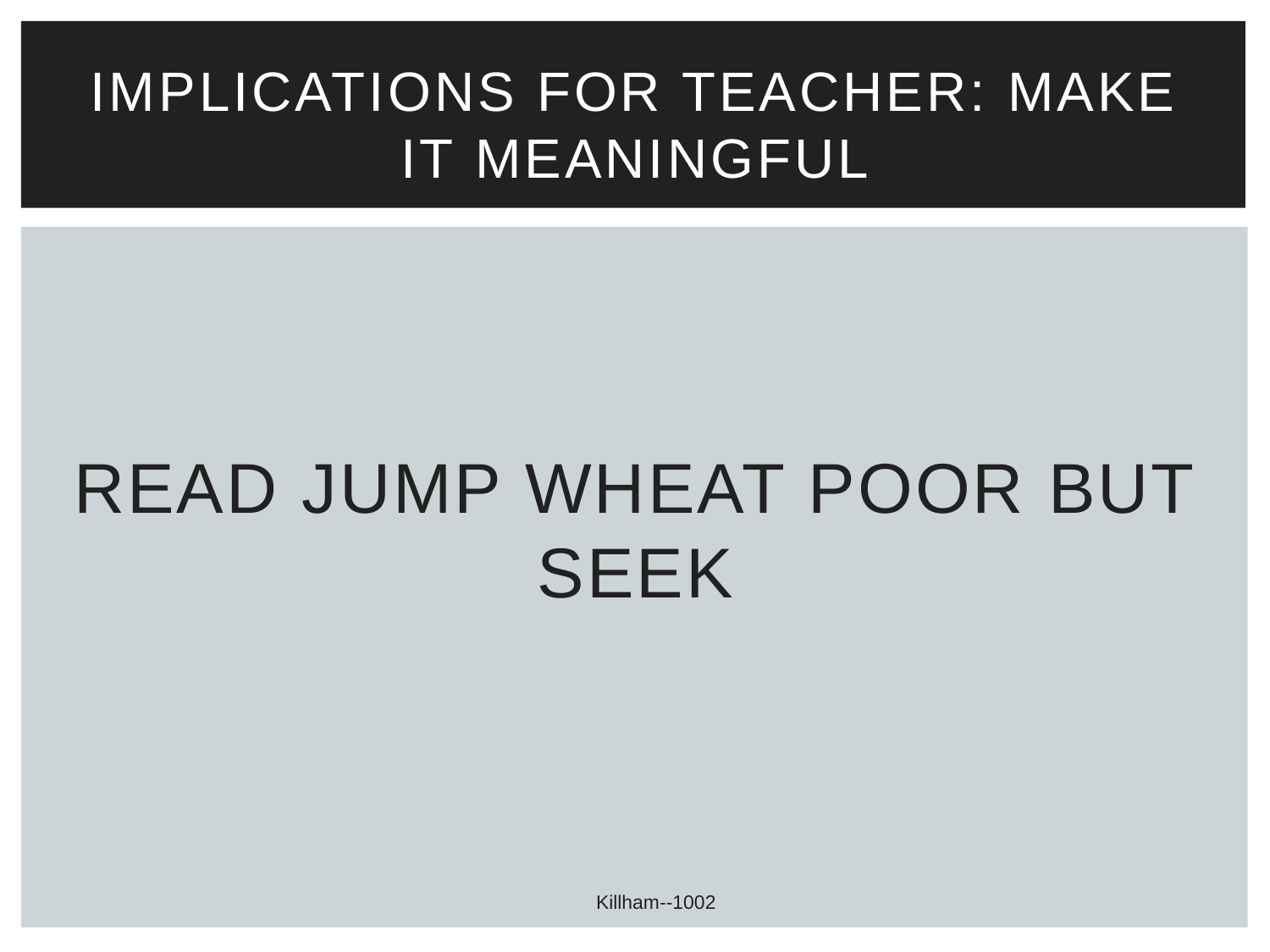

# Implications for teacher: Make it meaningful

READ JUMP WHEAT POOR BUT SEEK
Killham--1002